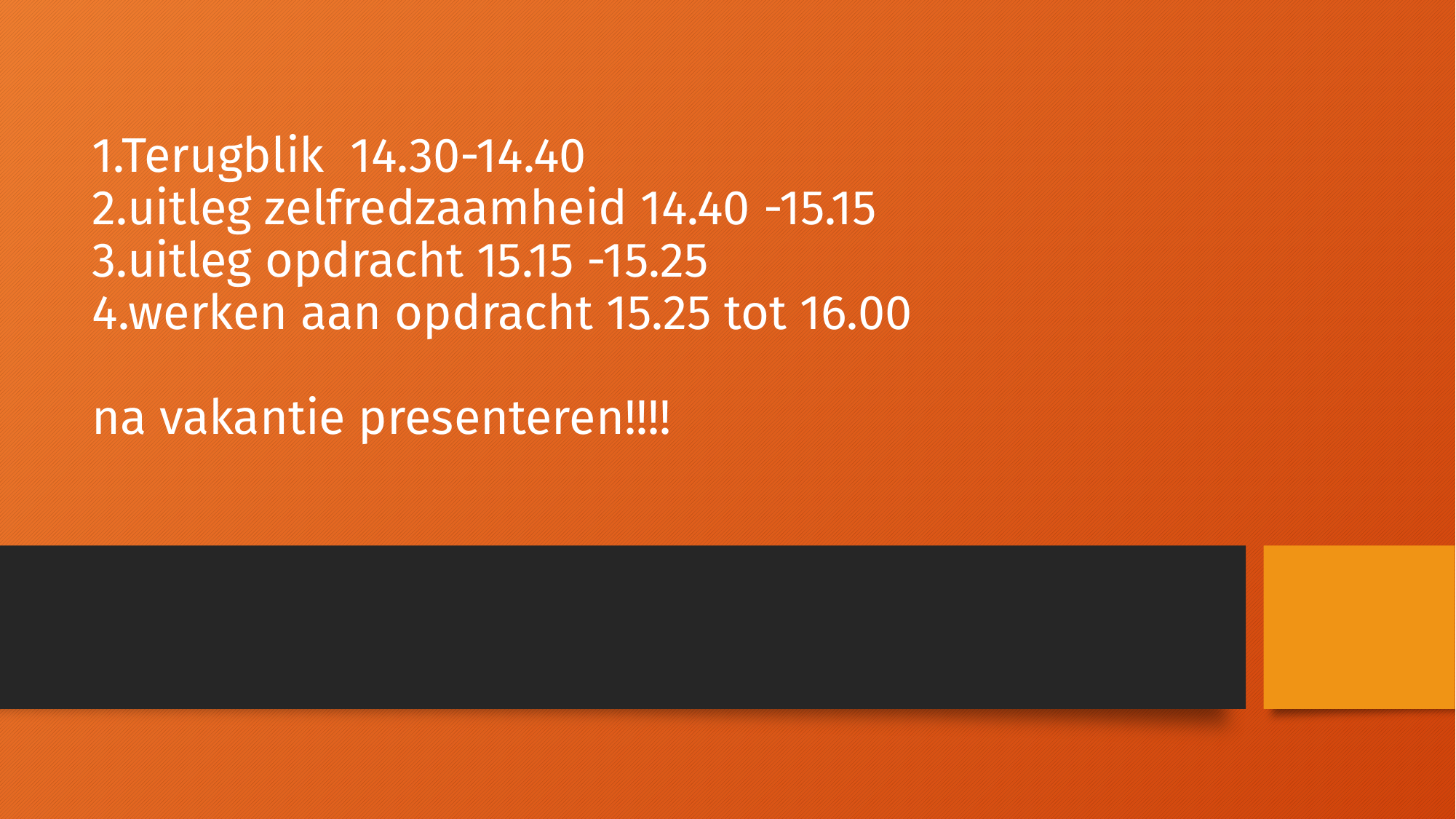

# 1.Terugblik  14.30-14.40 2.uitleg zelfredzaamheid 14.40 -15.15 3.uitleg opdracht 15.15 -15.25 4.werken aan opdracht 15.25 tot 16.00 na vakantie presenteren!!!!